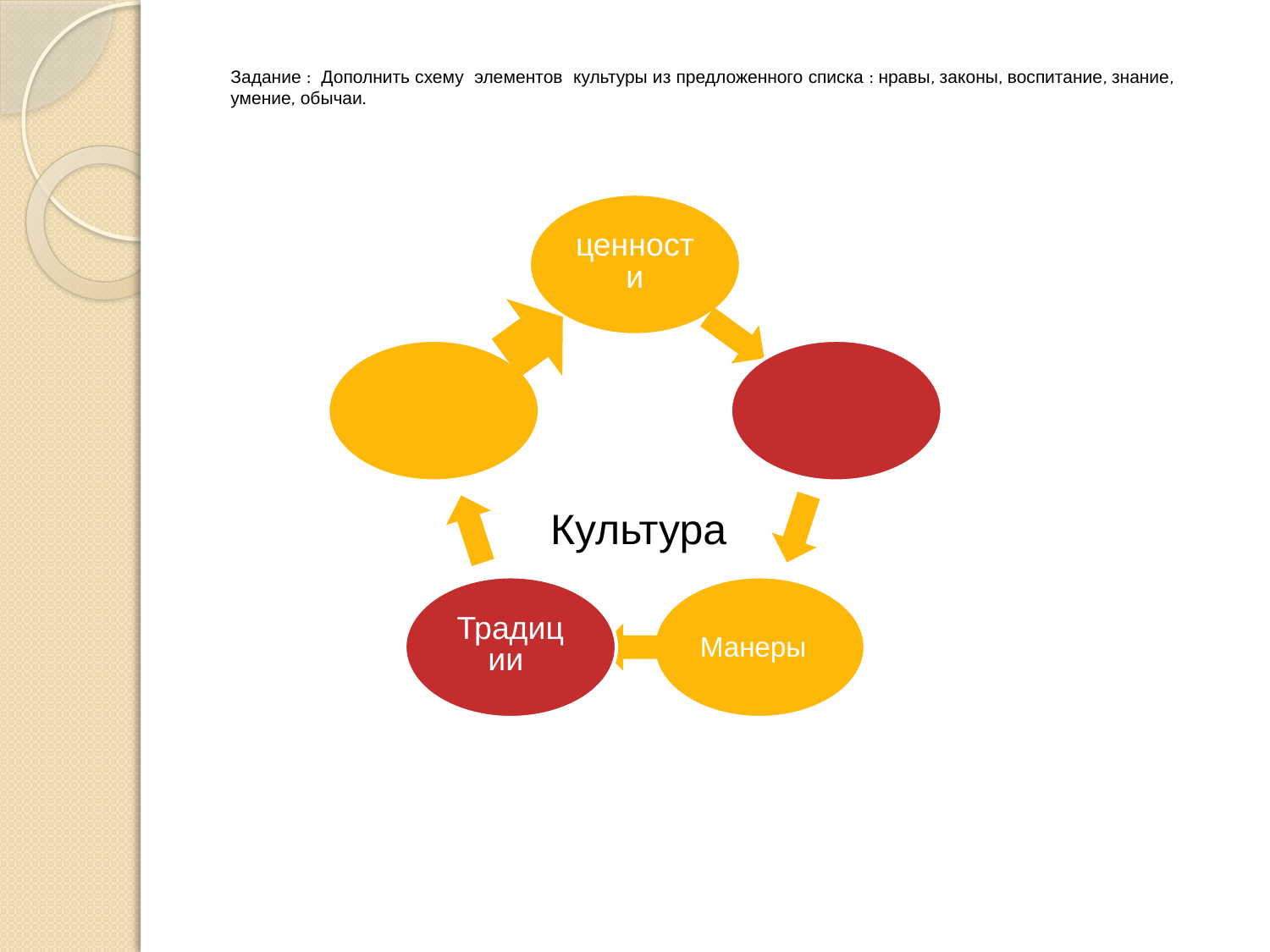

# Задание :  Дополнить схему  элементов  культуры из предложенного списка : нравы, законы, воспитание, знание, умение, обычаи.

ценности
Манеры
Традиции
Культура